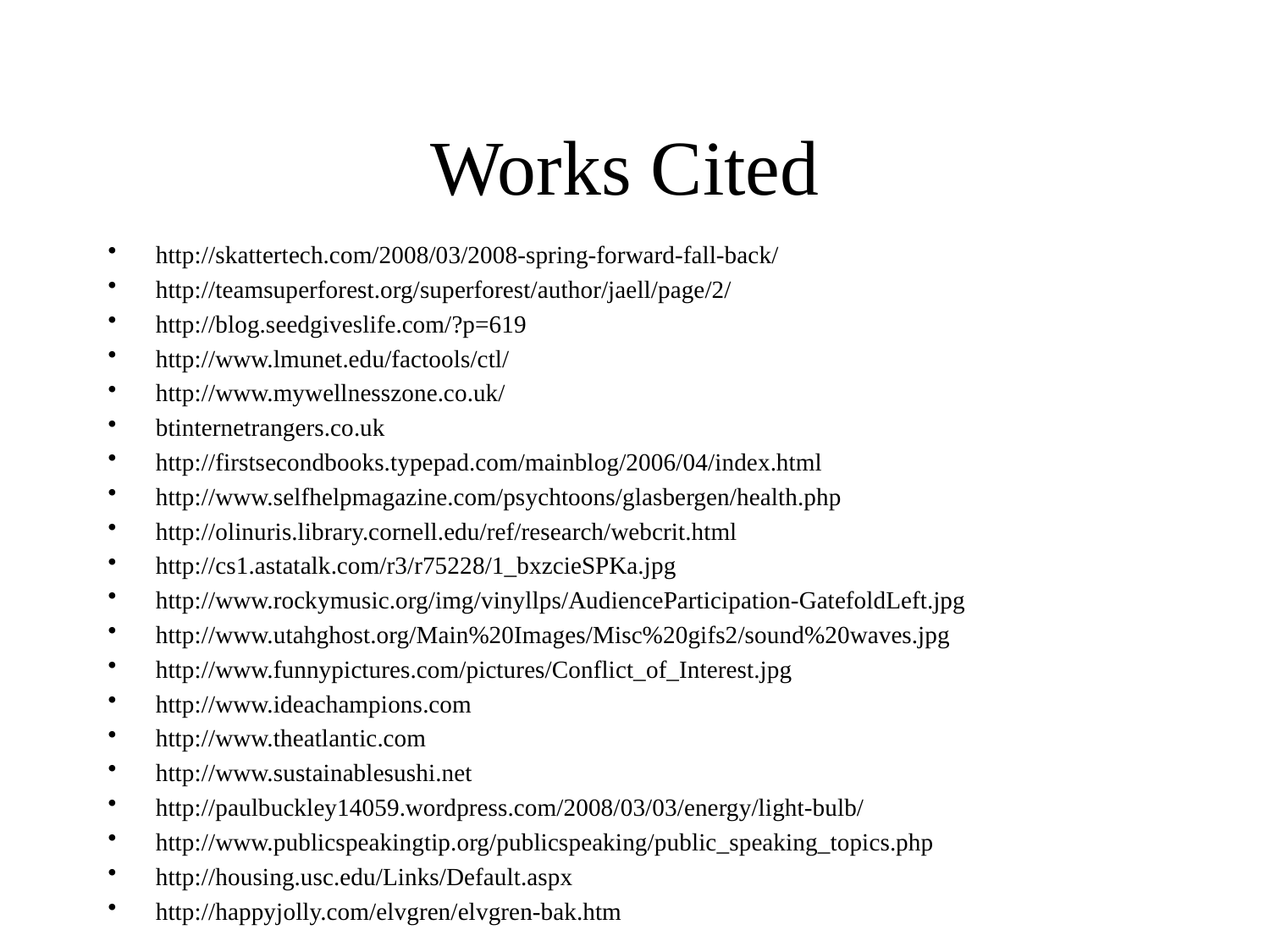

# Works Cited
http://skattertech.com/2008/03/2008-spring-forward-fall-back/
http://teamsuperforest.org/superforest/author/jaell/page/2/
http://blog.seedgiveslife.com/?p=619
http://www.lmunet.edu/factools/ctl/
http://www.mywellnesszone.co.uk/
btinternetrangers.co.uk
http://firstsecondbooks.typepad.com/mainblog/2006/04/index.html
http://www.selfhelpmagazine.com/psychtoons/glasbergen/health.php
http://olinuris.library.cornell.edu/ref/research/webcrit.html
http://cs1.astatalk.com/r3/r75228/1_bxzcieSPKa.jpg
http://www.rockymusic.org/img/vinyllps/AudienceParticipation-GatefoldLeft.jpg
http://www.utahghost.org/Main%20Images/Misc%20gifs2/sound%20waves.jpg
http://www.funnypictures.com/pictures/Conflict_of_Interest.jpg
http://www.ideachampions.com
http://www.theatlantic.com
http://www.sustainablesushi.net
http://paulbuckley14059.wordpress.com/2008/03/03/energy/light-bulb/
http://www.publicspeakingtip.org/publicspeaking/public_speaking_topics.php
http://housing.usc.edu/Links/Default.aspx
http://happyjolly.com/elvgren/elvgren-bak.htm